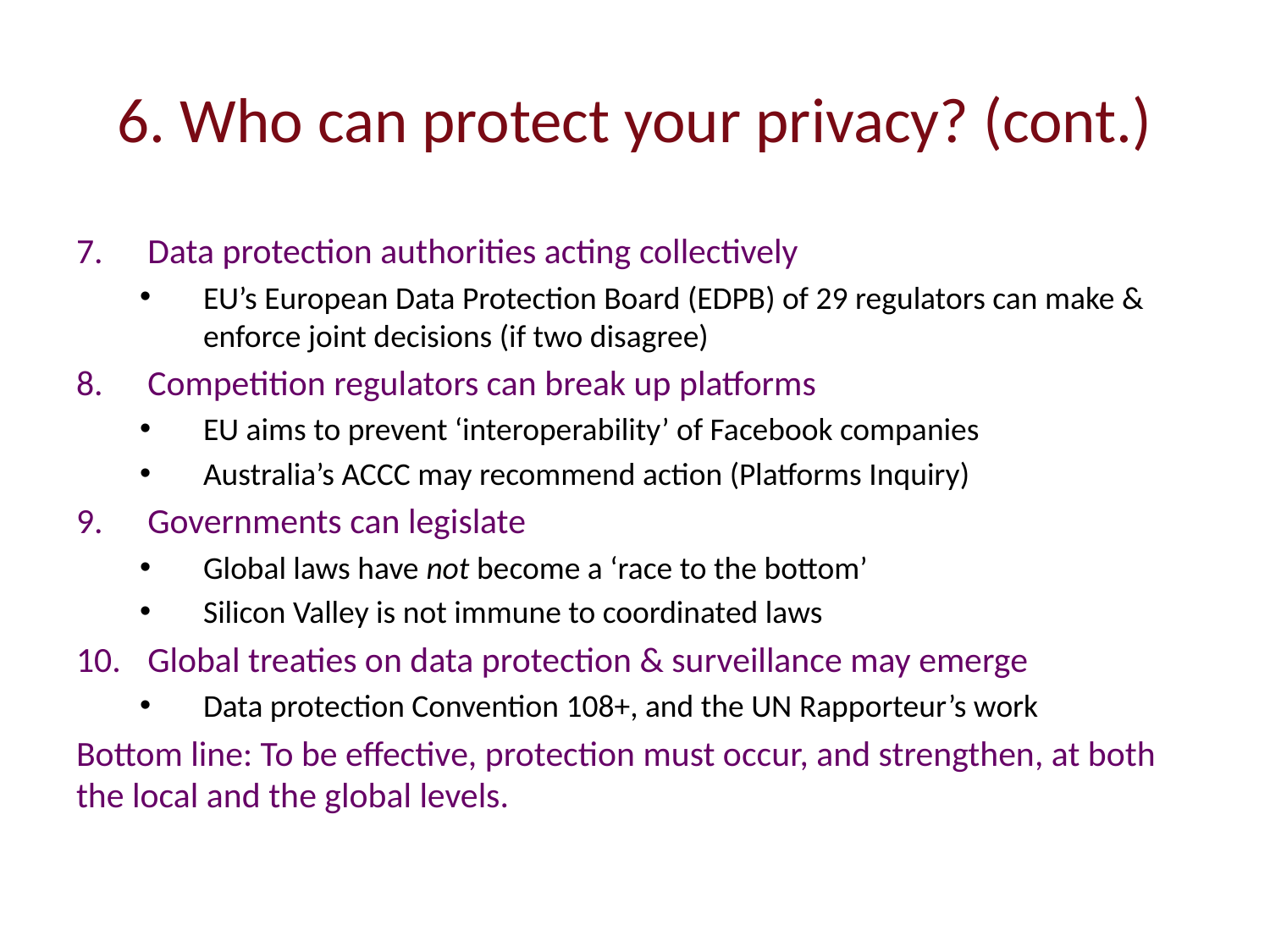

# 6. Who can protect your privacy? (cont.)
Data protection authorities acting collectively
EU’s European Data Protection Board (EDPB) of 29 regulators can make & enforce joint decisions (if two disagree)
Competition regulators can break up platforms
EU aims to prevent ‘interoperability’ of Facebook companies
Australia’s ACCC may recommend action (Platforms Inquiry)
Governments can legislate
Global laws have not become a ‘race to the bottom’
Silicon Valley is not immune to coordinated laws
Global treaties on data protection & surveillance may emerge
Data protection Convention 108+, and the UN Rapporteur’s work
Bottom line: To be effective, protection must occur, and strengthen, at both the local and the global levels.